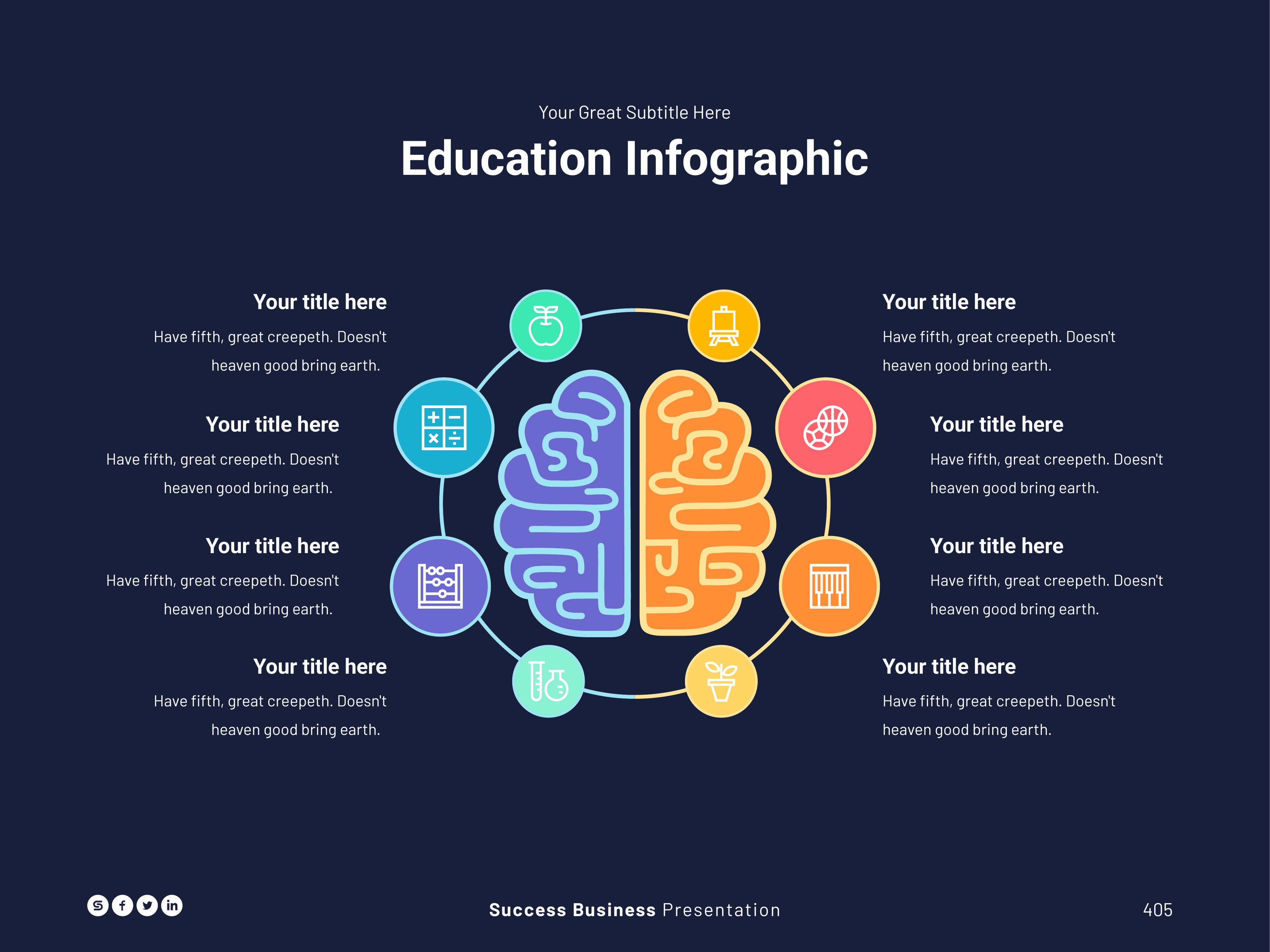

Your Great Subtitle Here
Education Infographic
Your title here
Have fifth, great creepeth. Doesn't heaven good bring earth.
Your title here
Have fifth, great creepeth. Doesn't heaven good bring earth.

Your title here
Have fifth, great creepeth. Doesn't heaven good bring earth.
Your title here
Have fifth, great creepeth. Doesn't heaven good bring earth.
Your title here
Have fifth, great creepeth. Doesn't heaven good bring earth.
Your title here
Have fifth, great creepeth. Doesn't heaven good bring earth.

Your title here
Have fifth, great creepeth. Doesn't heaven good bring earth.
Your title here
Have fifth, great creepeth. Doesn't heaven good bring earth.